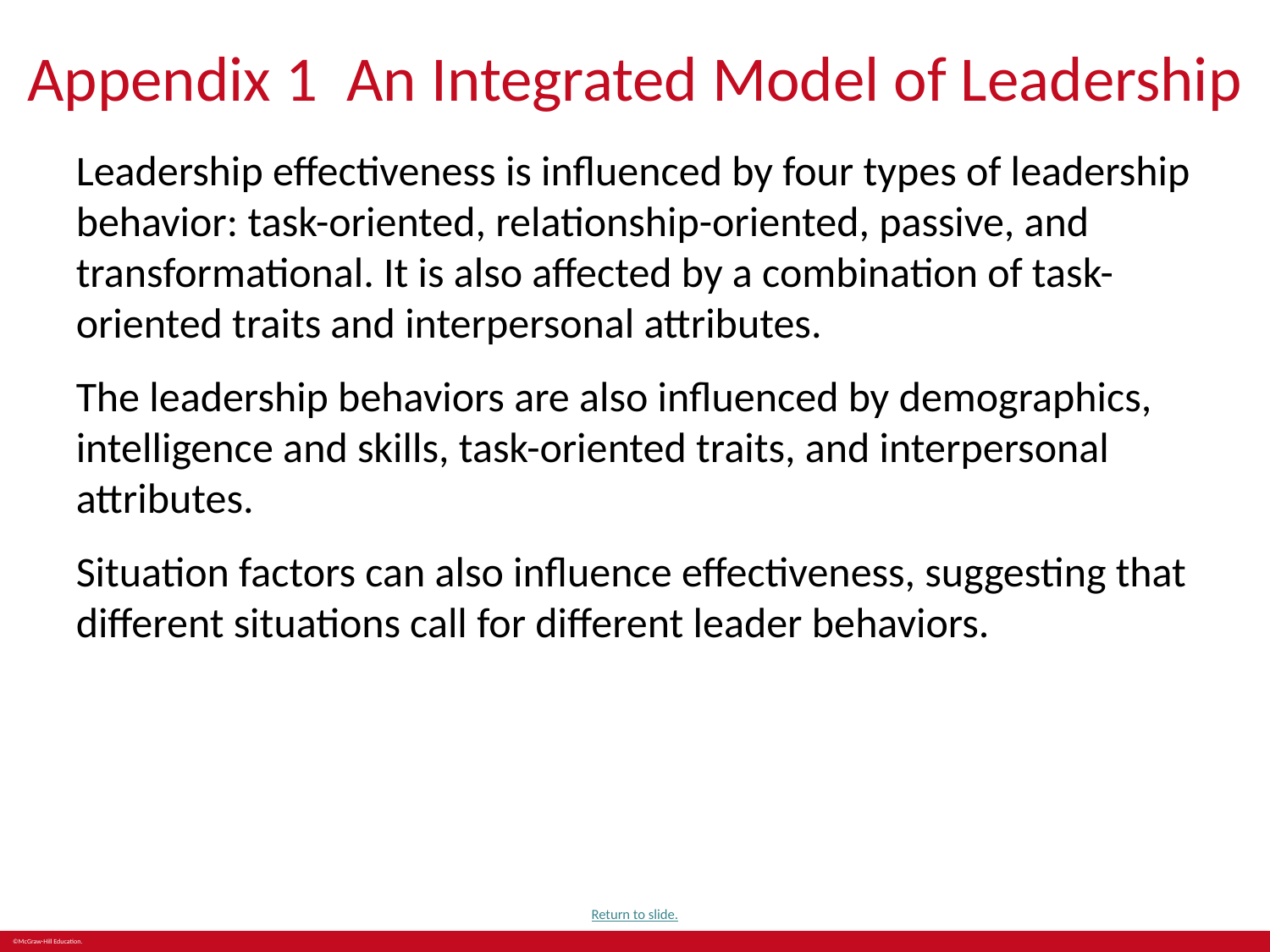

# Appendix 1  An Integrated Model of Leadership
Leadership effectiveness is influenced by four types of leadership behavior: task-oriented, relationship-oriented, passive, and transformational. It is also affected by a combination of task-oriented traits and interpersonal attributes.
The leadership behaviors are also influenced by demographics, intelligence and skills, task-oriented traits, and interpersonal attributes.
Situation factors can also influence effectiveness, suggesting that different situations call for different leader behaviors.
Return to slide.